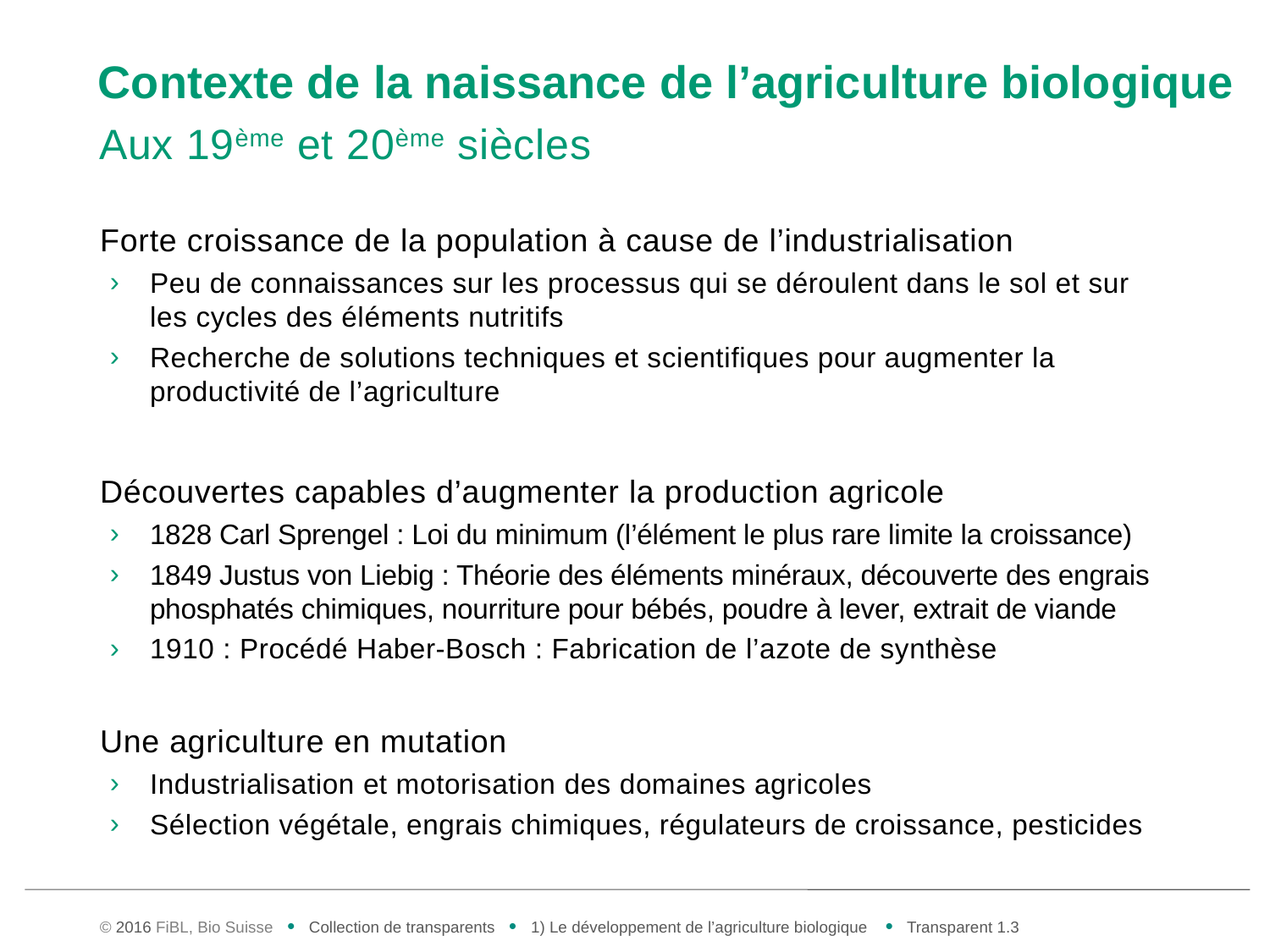

# Contexte de la naissance de l’agriculture biologique
Aux 19ème et 20ème siècles
Forte croissance de la population à cause de l’industrialisation
Peu de connaissances sur les processus qui se déroulent dans le sol et sur les cycles des éléments nutritifs
Recherche de solutions techniques et scientifiques pour augmenter la productivité de l’agriculture

Découvertes capables d’augmenter la production agricole
1828 Carl Sprengel : Loi du minimum (l’élément le plus rare limite la croissance)
1849 Justus von Liebig : Théorie des éléments minéraux, découverte des engrais phosphatés chimiques, nourriture pour bébés, poudre à lever, extrait de viande
1910 : Procédé Haber-Bosch : Fabrication de l’azote de synthèse

Une agriculture en mutation
Industrialisation et motorisation des domaines agricoles
Sélection végétale, engrais chimiques, régulateurs de croissance, pesticides